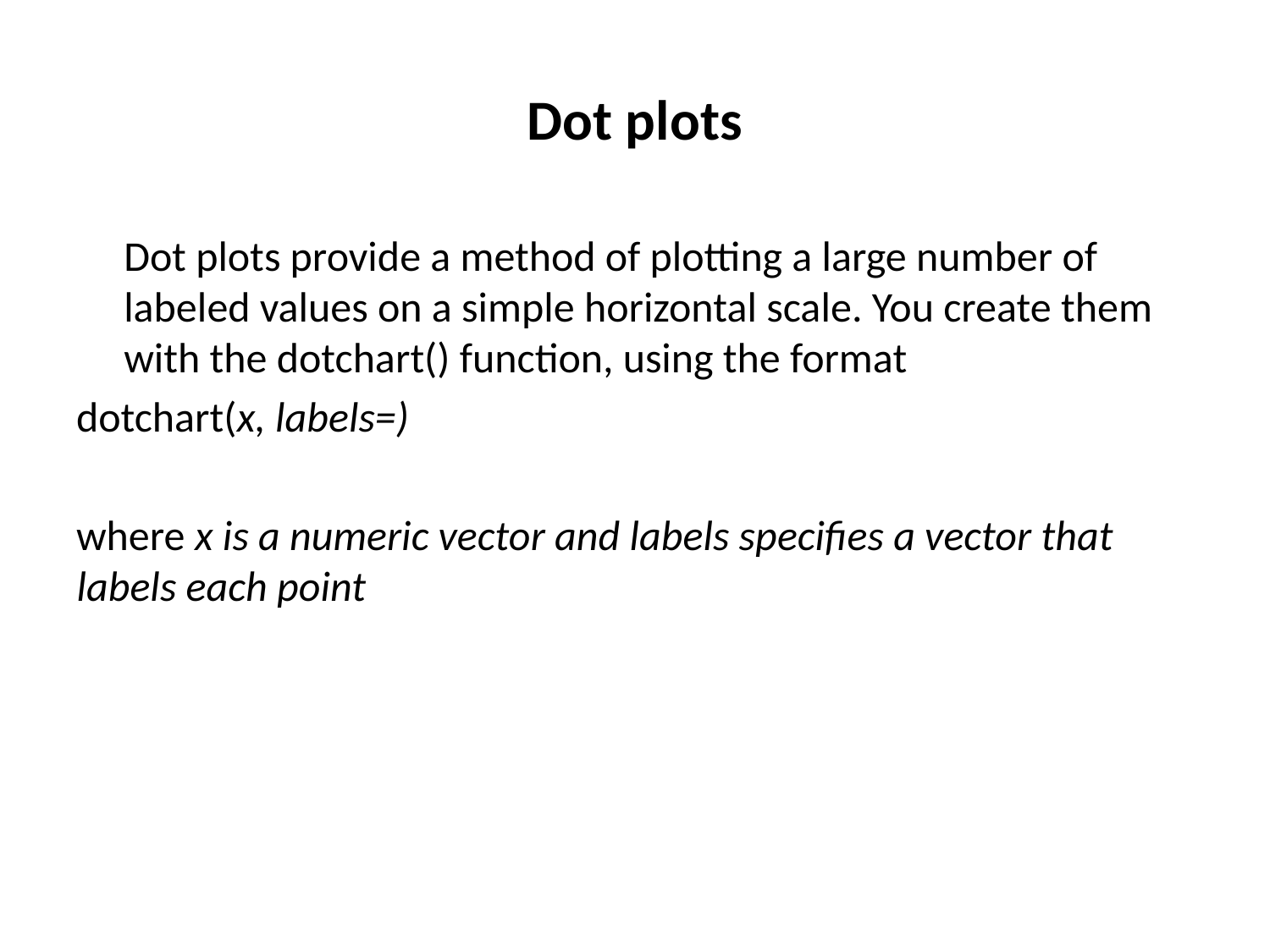

# Dot plots
	Dot plots provide a method of plotting a large number of labeled values on a simple horizontal scale. You create them with the dotchart() function, using the format
dotchart(x, labels=)

where x is a numeric vector and labels specifies a vector that labels each point